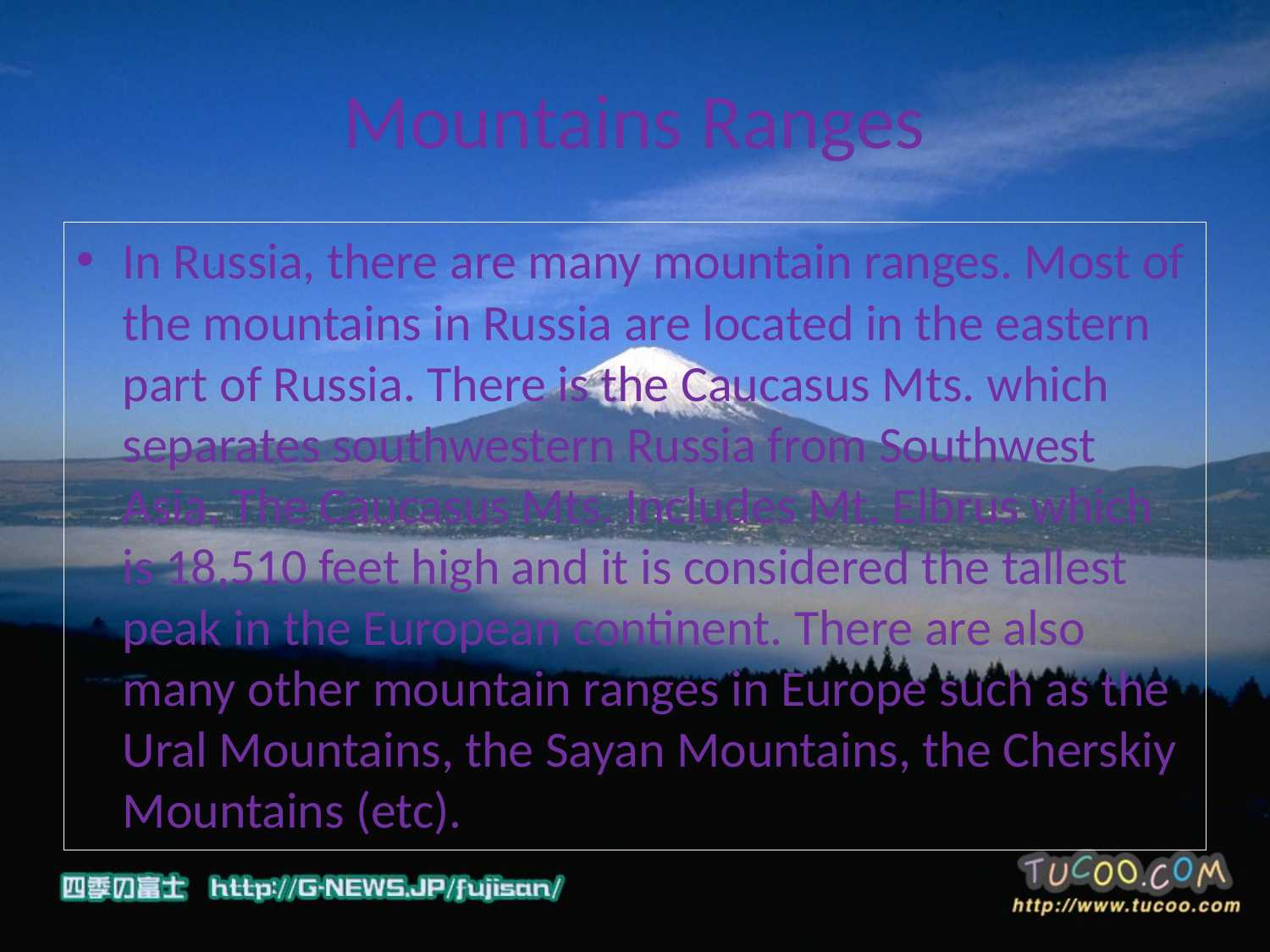

# Mountains Ranges
In Russia, there are many mountain ranges. Most of the mountains in Russia are located in the eastern part of Russia. There is the Caucasus Mts. which separates southwestern Russia from Southwest Asia. The Caucasus Mts. Includes Mt. Elbrus which is 18,510 feet high and it is considered the tallest peak in the European continent. There are also many other mountain ranges in Europe such as the Ural Mountains, the Sayan Mountains, the Cherskiy Mountains (etc).